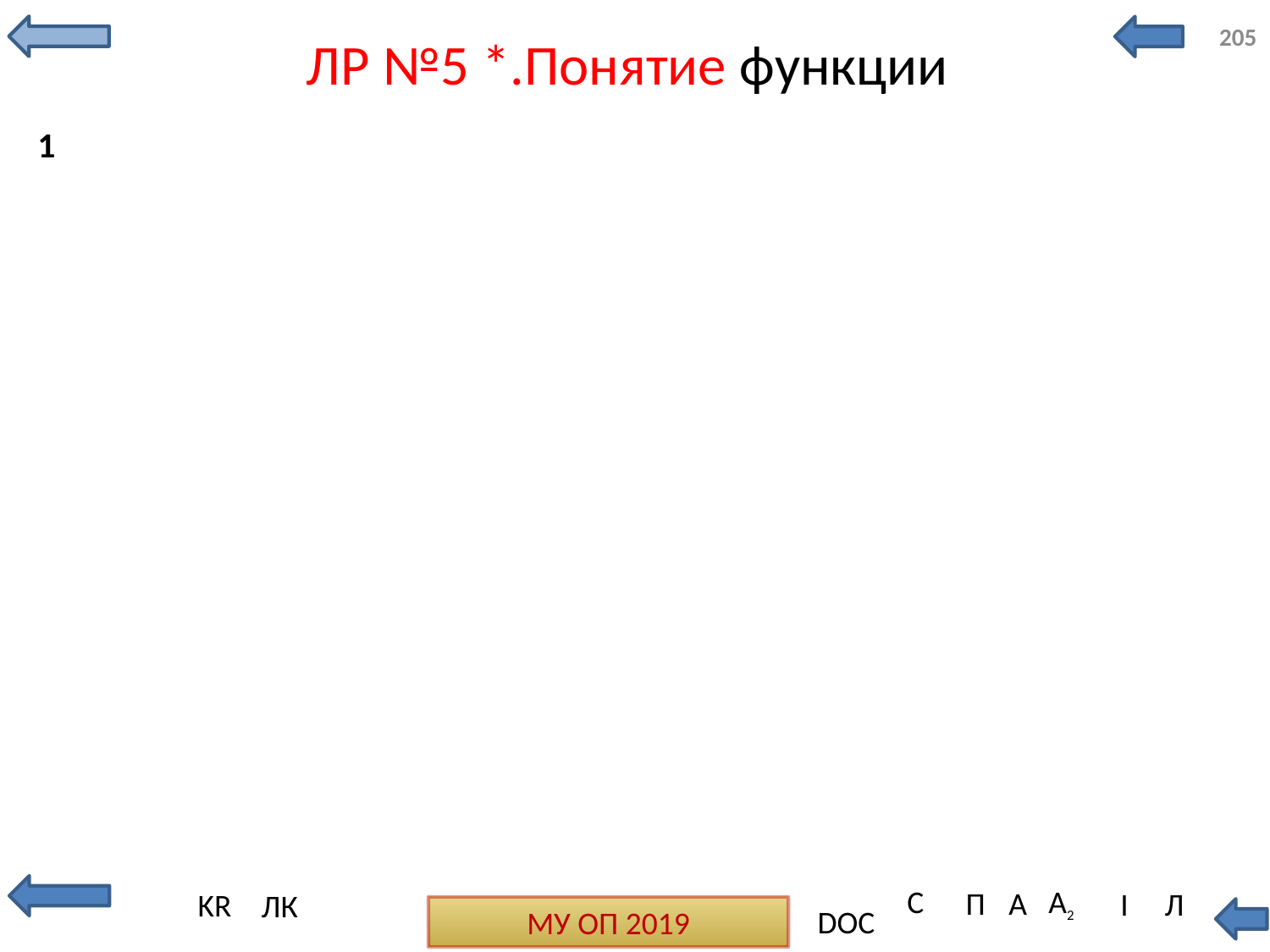

# ЛР №5 *.Понятие функции
205
1